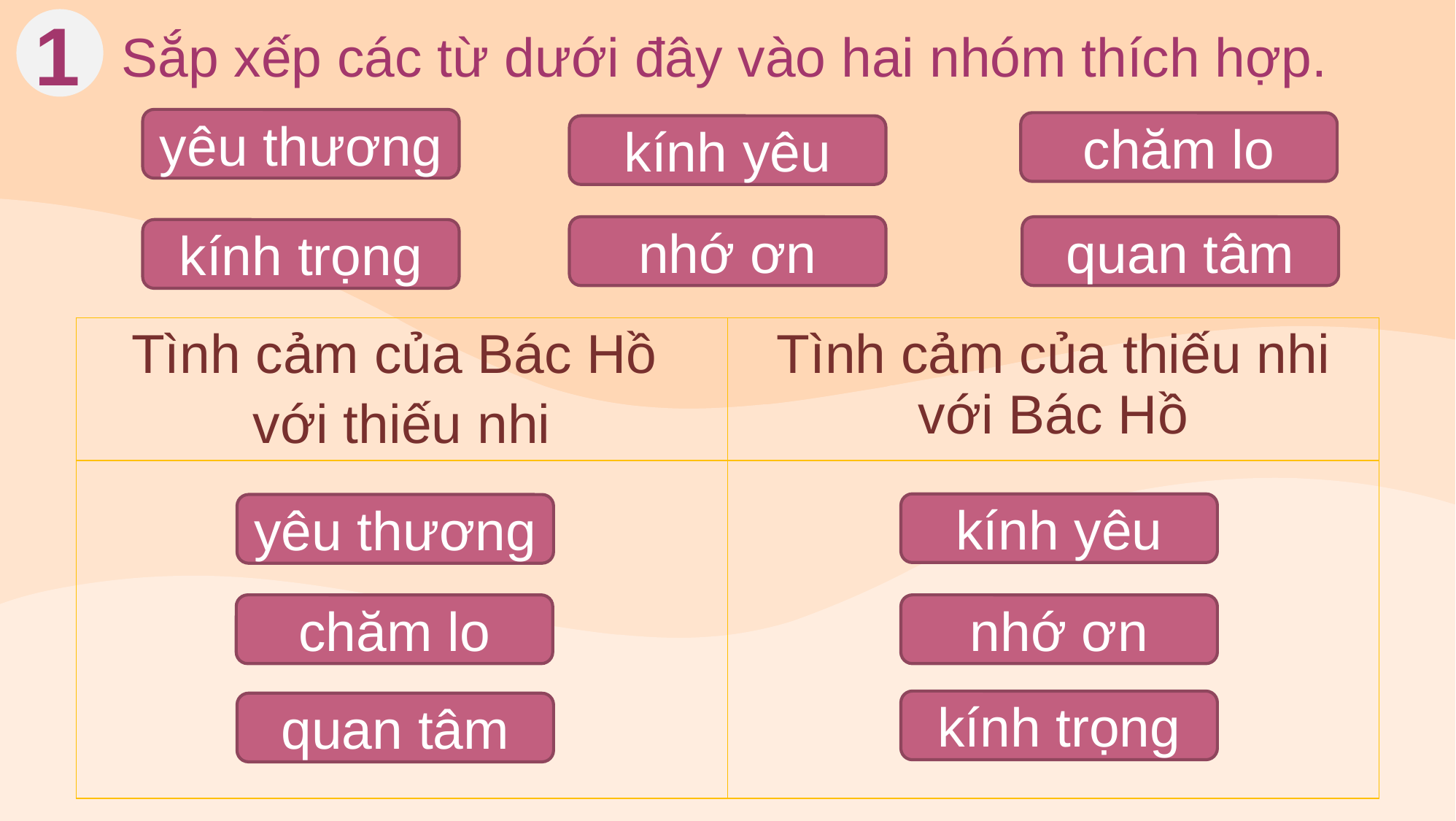

1
# Sắp xếp các từ dưới đây vào hai nhóm thích hợp.
yêu thương
chăm lo
kính yêu
nhớ ơn
quan tâm
kính trọng
| Tình cảm của Bác Hồ với thiếu nhi | Tình cảm của thiếu nhi với Bác Hồ |
| --- | --- |
|  |  |
kính yêu
yêu thương
chăm lo
nhớ ơn
kính trọng
quan tâm